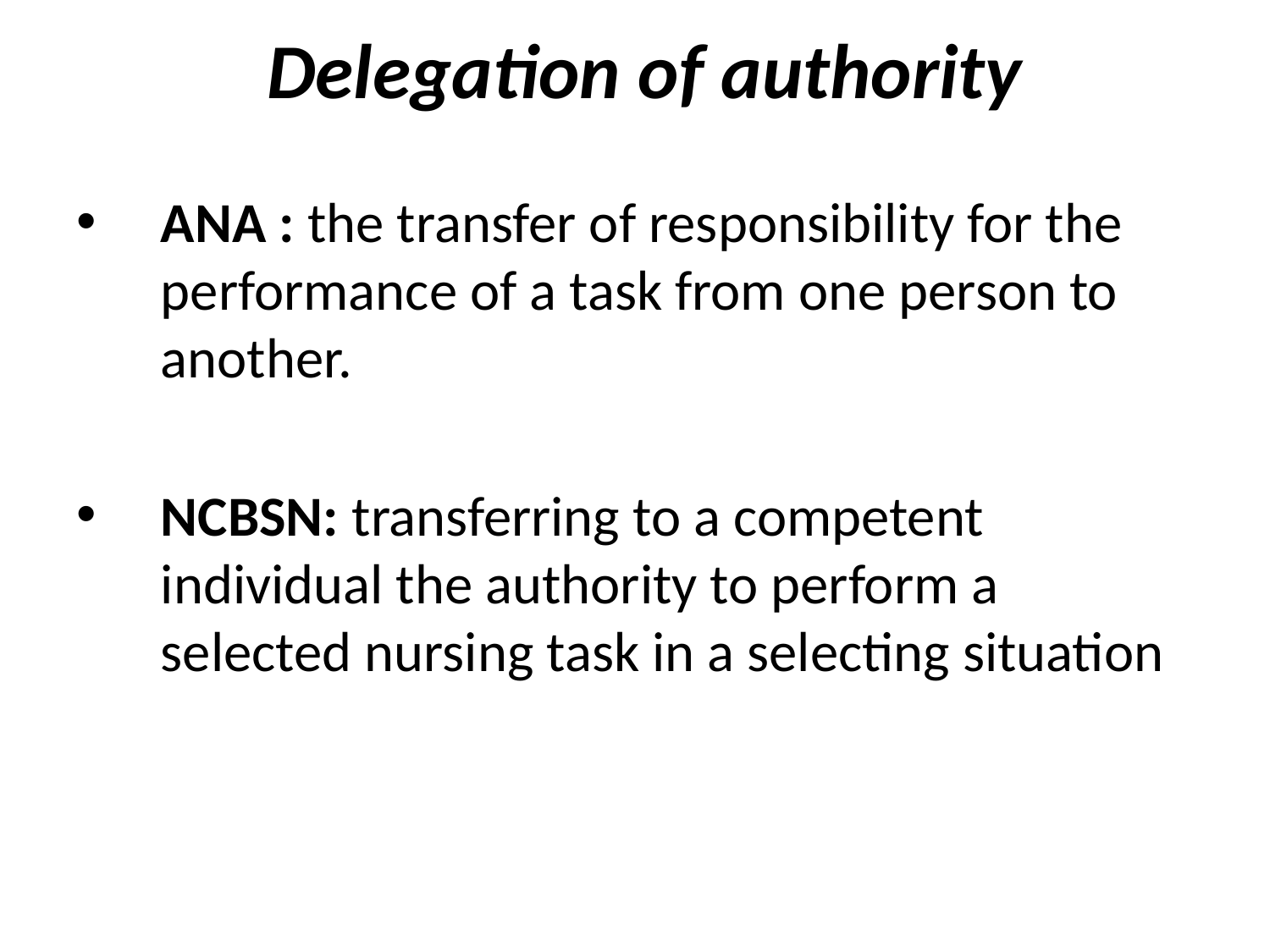

# Delegation of authority
ANA : the transfer of responsibility for the performance of a task from one person to another.

NCBSN: transferring to a competent individual the authority to perform a selected nursing task in a selecting situation